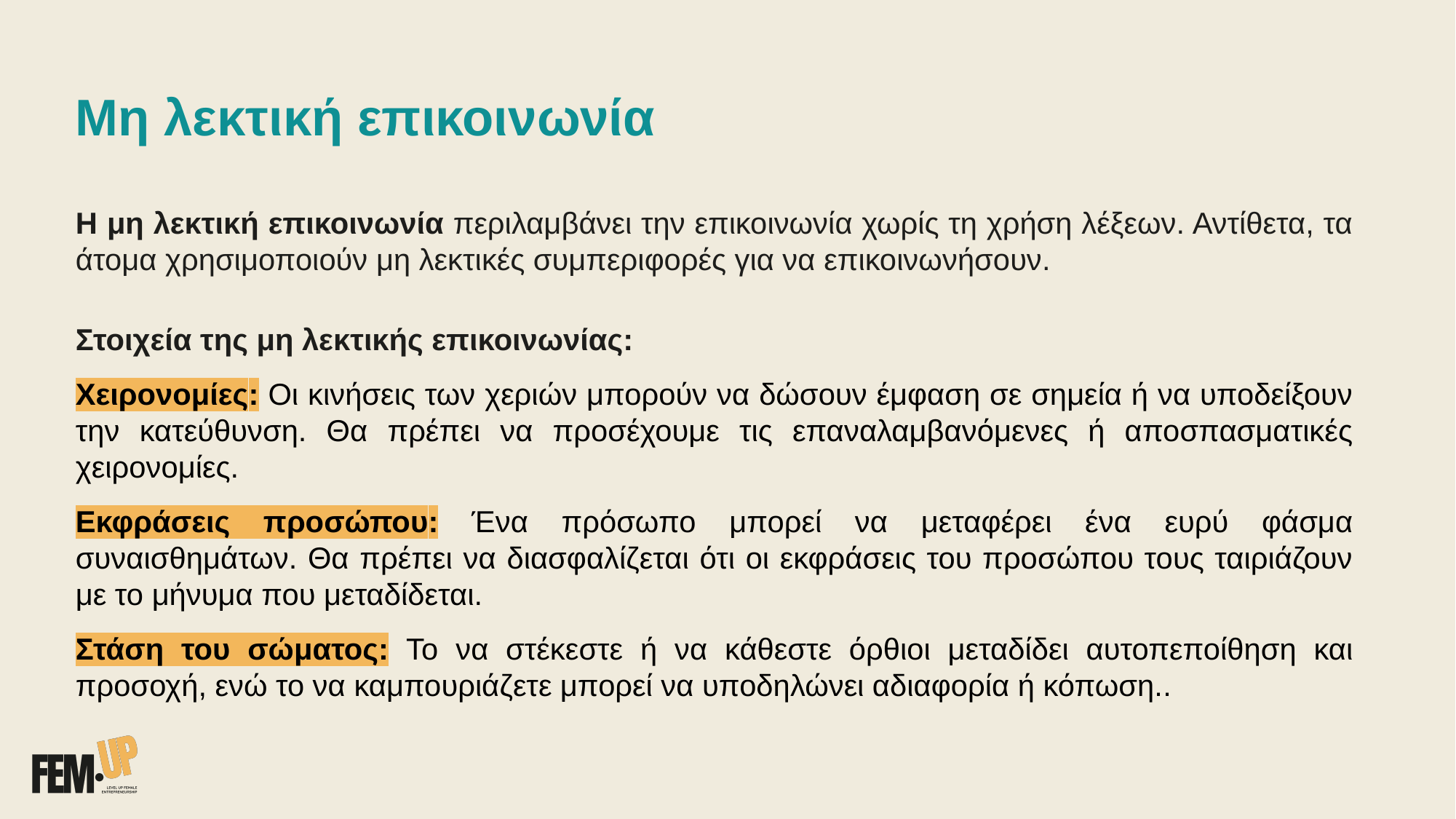

# Μη λεκτική επικοινωνία
Η μη λεκτική επικοινωνία περιλαμβάνει την επικοινωνία χωρίς τη χρήση λέξεων. Αντίθετα, τα άτομα χρησιμοποιούν μη λεκτικές συμπεριφορές για να επικοινωνήσουν.
Στοιχεία της μη λεκτικής επικοινωνίας:
Χειρονομίες: Οι κινήσεις των χεριών μπορούν να δώσουν έμφαση σε σημεία ή να υποδείξουν την κατεύθυνση. Θα πρέπει να προσέχουμε τις επαναλαμβανόμενες ή αποσπασματικές χειρονομίες.
Εκφράσεις προσώπου: Ένα πρόσωπο μπορεί να μεταφέρει ένα ευρύ φάσμα συναισθημάτων. Θα πρέπει να διασφαλίζεται ότι οι εκφράσεις του προσώπου τους ταιριάζουν με το μήνυμα που μεταδίδεται.
Στάση του σώματος: Το να στέκεστε ή να κάθεστε όρθιοι μεταδίδει αυτοπεποίθηση και προσοχή, ενώ το να καμπουριάζετε μπορεί να υποδηλώνει αδιαφορία ή κόπωση..